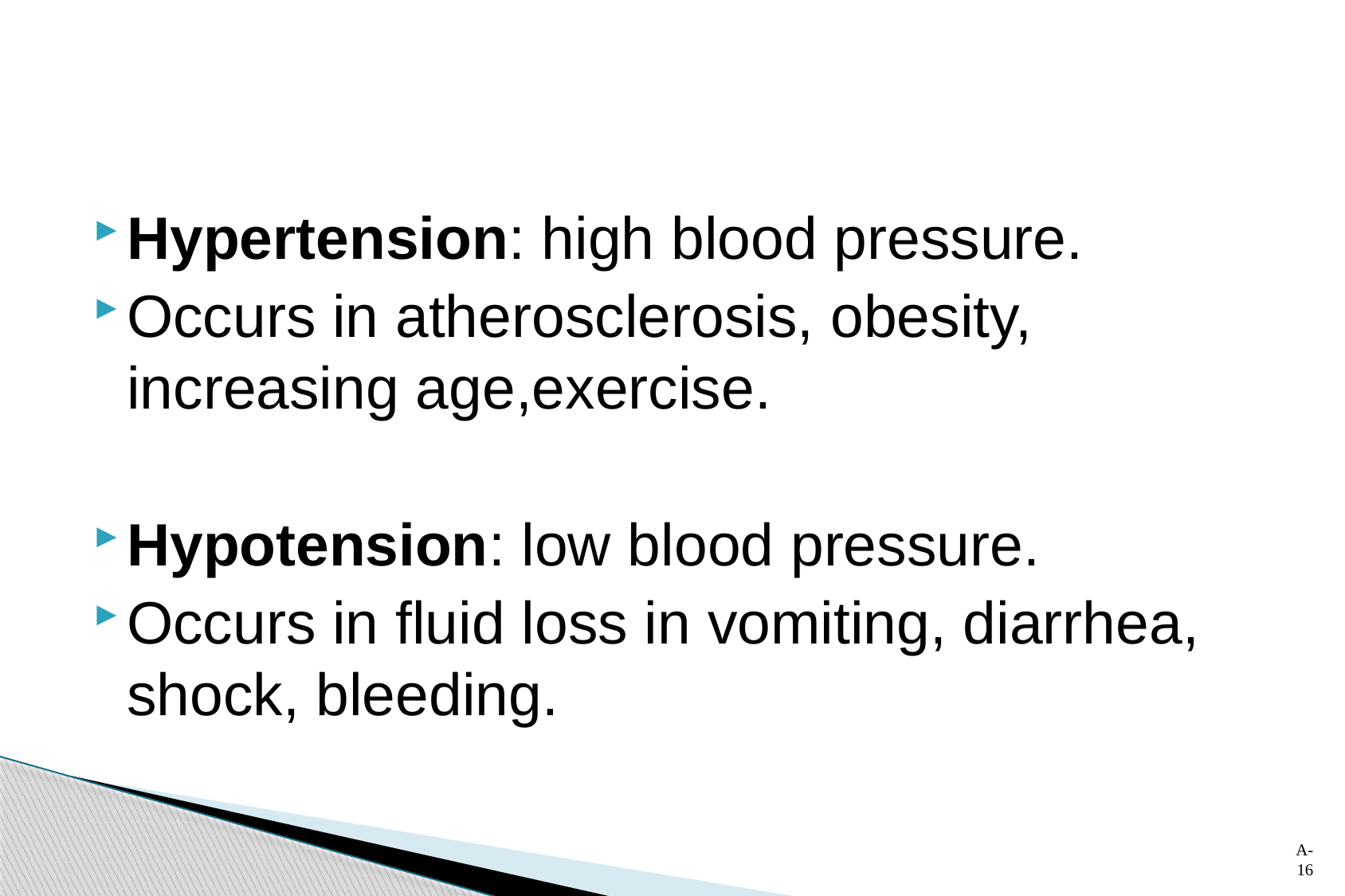

#
Hypertension: high blood pressure.
Occurs in atherosclerosis, obesity, increasing age,exercise.

Hypotension: low blood pressure.
Occurs in fluid loss in vomiting, diarrhea, shock, bleeding.

A-16